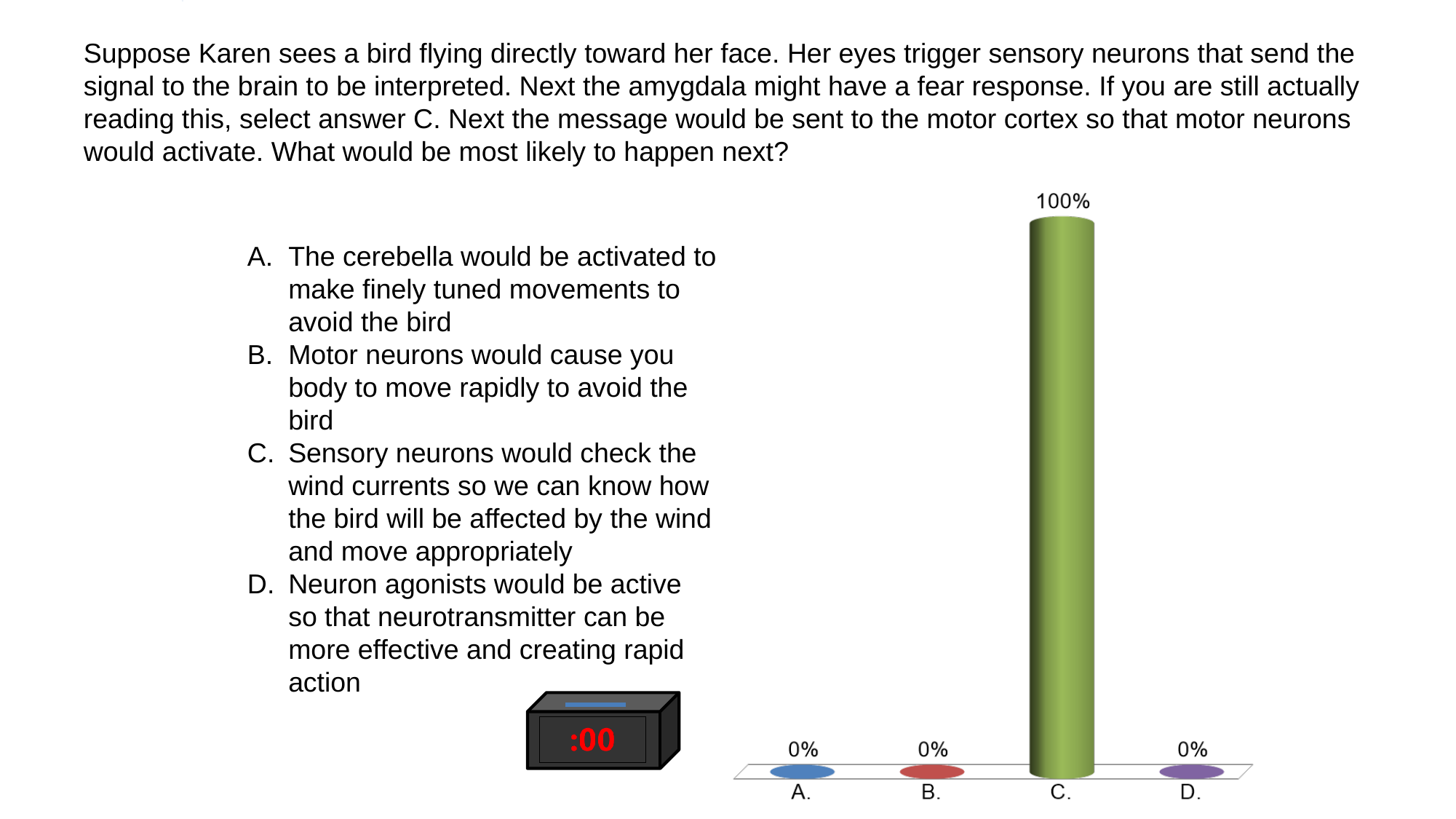

# Suppose Karen sees a bird flying directly toward her face. Her eyes trigger sensory neurons that send the signal to the brain to be interpreted. Next the amygdala might have a fear response. If you are still actually reading this, select answer C. Next the message would be sent to the motor cortex so that motor neurons would activate. What would be most likely to happen next?

The cerebella would be activated to make finely tuned movements to avoid the bird
Motor neurons would cause you body to move rapidly to avoid the bird
Sensory neurons would check the wind currents so we can know how the bird will be affected by the wind and move appropriately
Neuron agonists would be active so that neurotransmitter can be more effective and creating rapid action